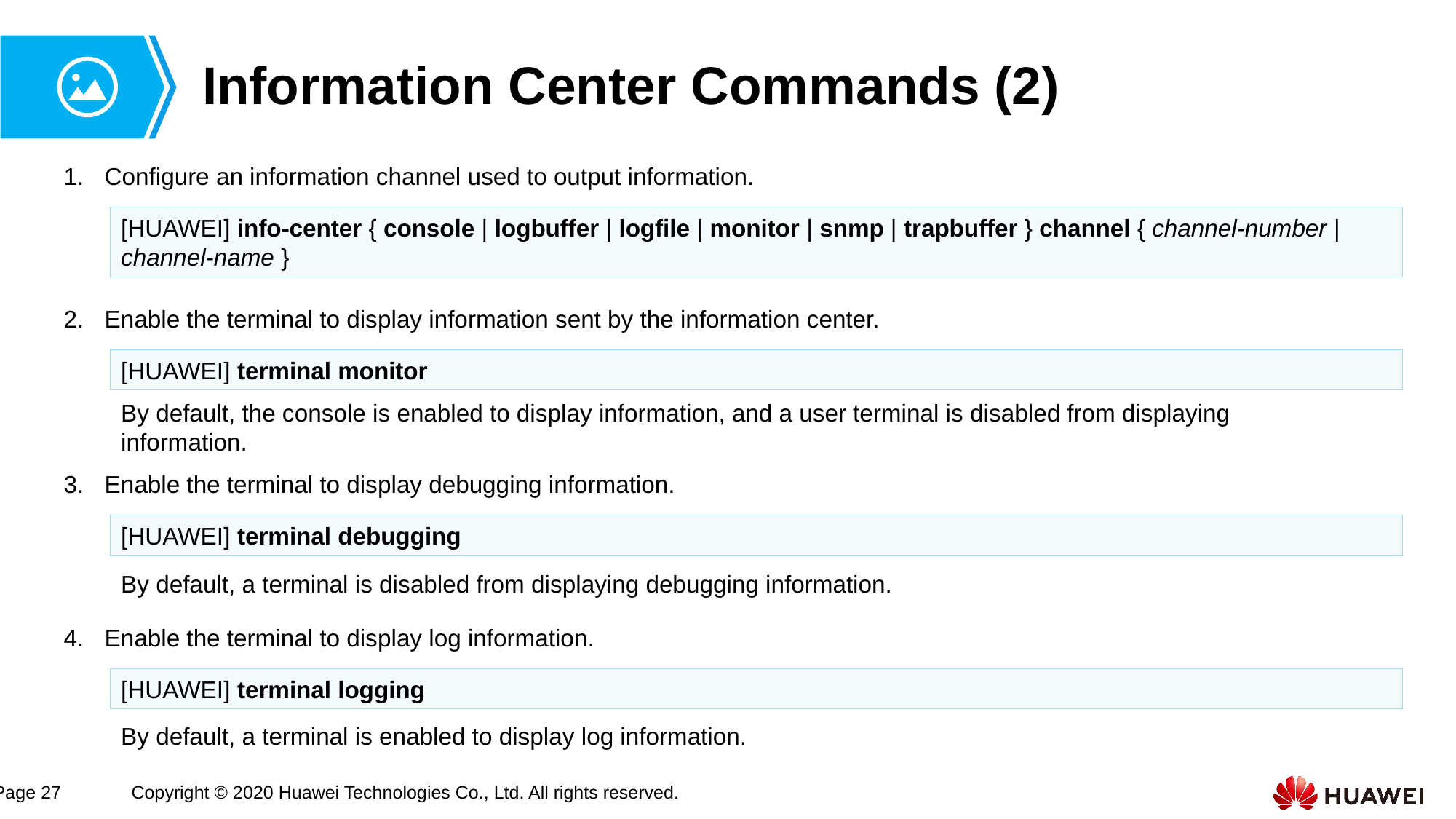

# Information Center Commands (2)
Configure an information channel used to output information.
[HUAWEI] info-center { console | logbuffer | logfile | monitor | snmp | trapbuffer } channel { channel-number | channel-name }
Enable the terminal to display information sent by the information center.
[HUAWEI] terminal monitor
By default, the console is enabled to display information, and a user terminal is disabled from displaying information.
Enable the terminal to display debugging information.
[HUAWEI] terminal debugging
By default, a terminal is disabled from displaying debugging information.
Enable the terminal to display log information.
[HUAWEI] terminal logging
By default, a terminal is enabled to display log information.